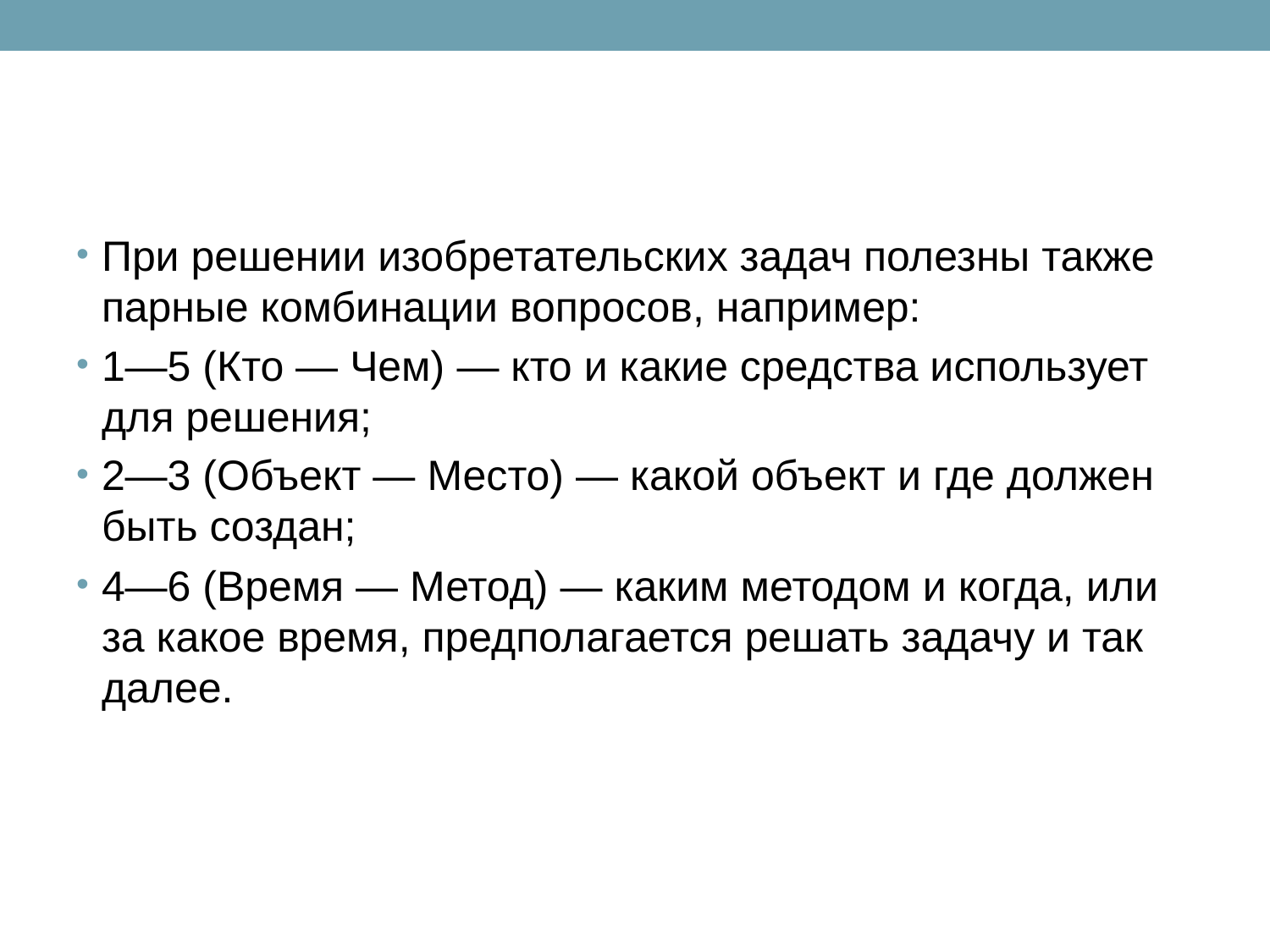

При решении изобретательских задач полезны также парные комбинации вопросов, например:
1—5 (Кто — Чем) — кто и какие средства использует для решения;
2—3 (Объект — Место) — какой объект и где должен быть создан;
4—6 (Время — Метод) — каким методом и когда, или за какое время, предполагается решать задачу и так далее.